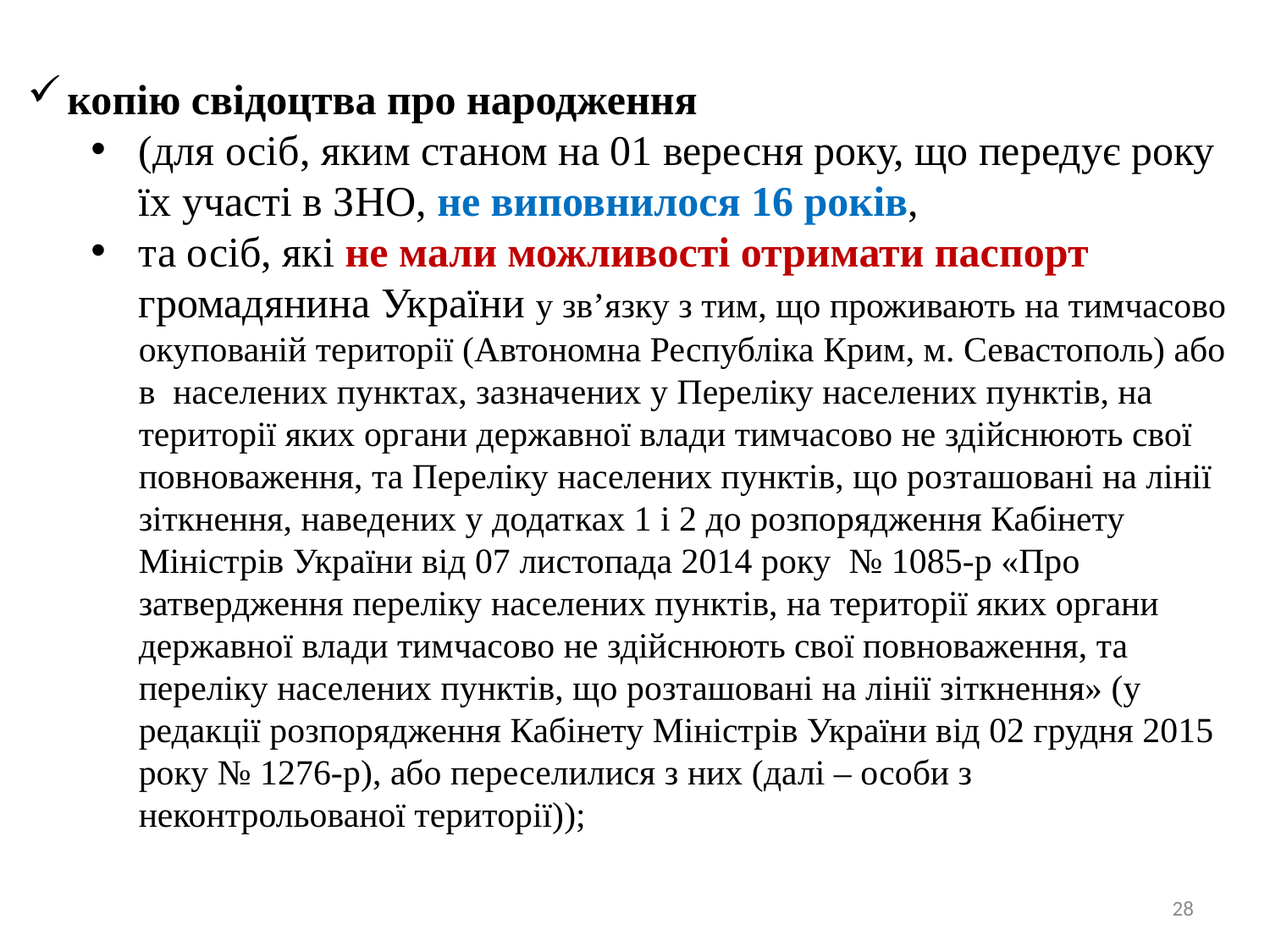

копію свідоцтва про народження
(для осіб, яким станом на 01 вересня року, що передує року їх участі в ЗНО, не виповнилося 16 років,
та осіб, які не мали можливості отримати паспорт громадянина України у зв’язку з тим, що проживають на тимчасово окупованій території (Автономна Республіка Крим, м. Севастополь) або в  населених пунктах, зазначених у Переліку населених пунктів, на території яких органи державної влади тимчасово не здійснюють свої повноваження, та Переліку населених пунктів, що розташовані на лінії зіткнення, наведених у додатках 1 і 2 до розпорядження Кабінету Міністрів України від 07 листопада 2014 року  № 1085-р «Про затвердження переліку населених пунктів, на території яких органи державної влади тимчасово не здійснюють свої повноваження, та переліку населених пунктів, що розташовані на лінії зіткнення» (у редакції розпорядження Кабінету Міністрів України від 02 грудня 2015 року № 1276-р), або переселилися з них (далі – особи з неконтрольованої території));
28